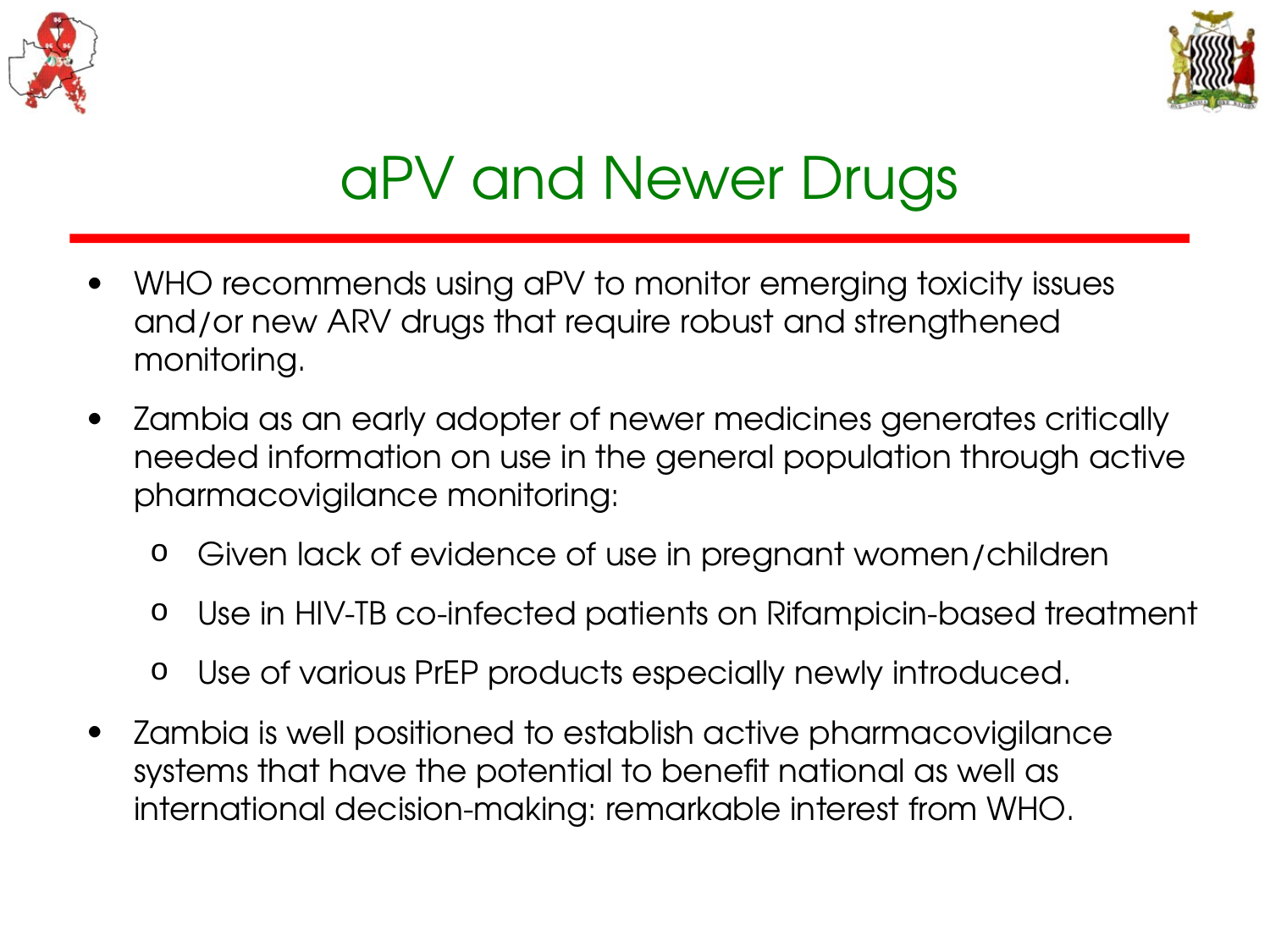

aPV and Newer Drugs
WHO recommends using aPV to monitor emerging toxicity issues and/or new ARV drugs that require robust and strengthened monitoring.
Zambia as an early adopter of newer medicines generates critically needed information on use in the general population through active pharmacovigilance monitoring:
Given lack of evidence of use in pregnant women/children
Use in HIV-TB co-infected patients on Rifampicin-based treatment
Use of various PrEP products especially newly introduced.
Zambia is well positioned to establish active pharmacovigilance systems that have the potential to benefit national as well as international decision-making: remarkable interest from WHO.